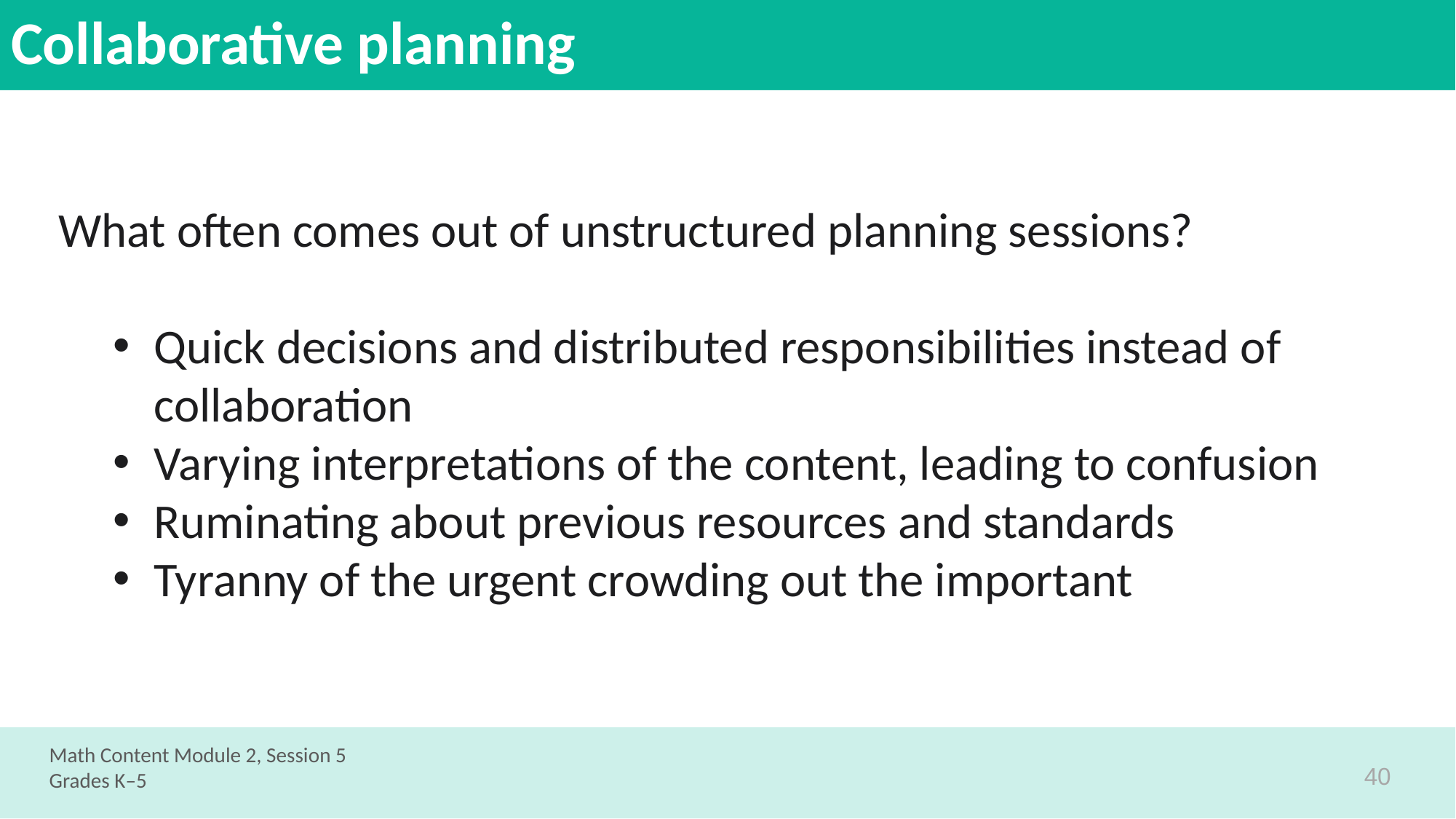

# Collaborative planning

What often comes out of unstructured planning sessions?

Quick decisions and distributed responsibilities instead of collaboration
Varying interpretations of the content, leading to confusion
Ruminating about previous resources and standards
Tyranny of the urgent crowding out the important
Math Content Module 2, Session 5
Grades K–5
40